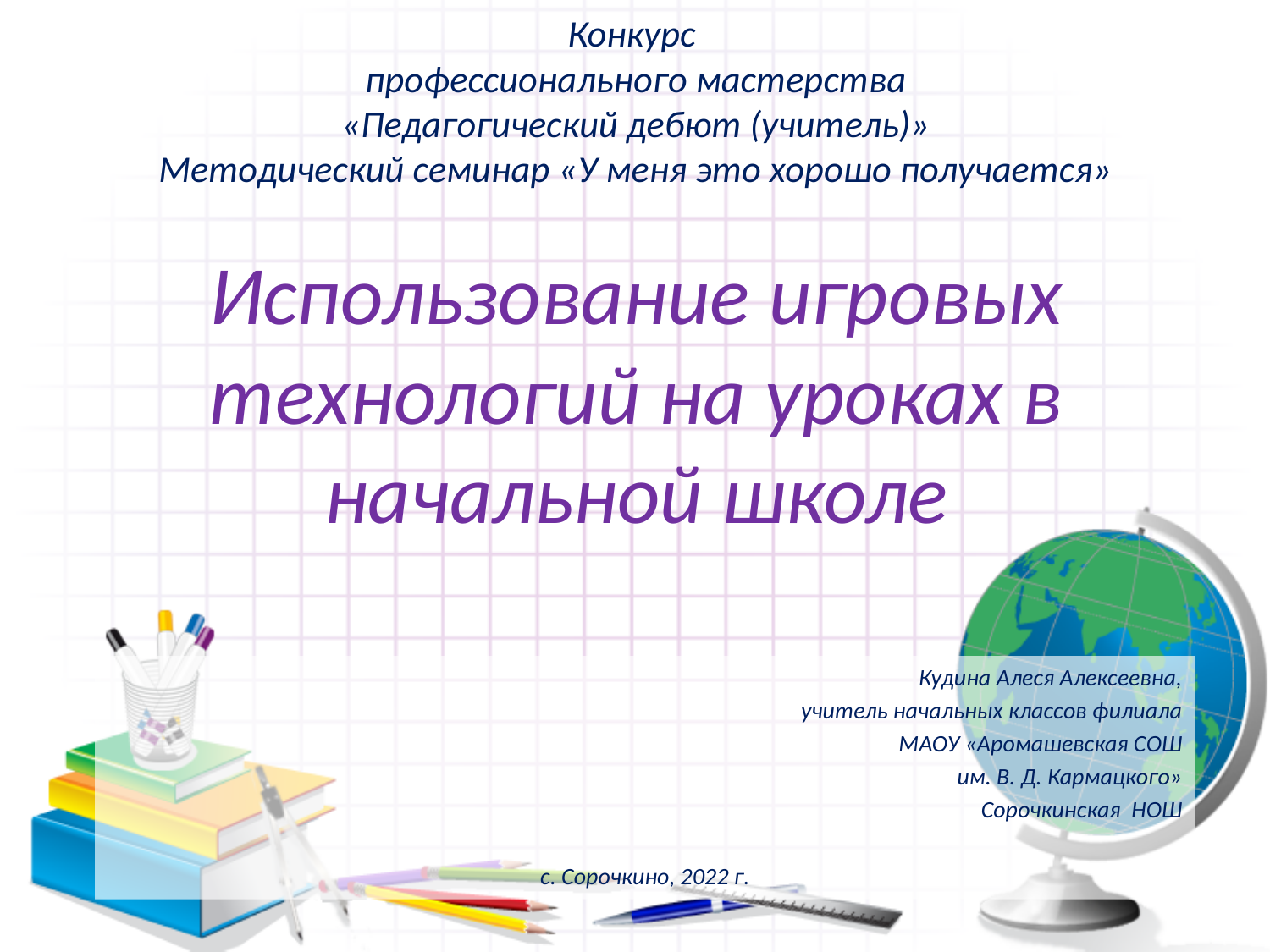

# Конкурс профессионального мастерства «Педагогический дебют (учитель)» Методический семинар «У меня это хорошо получается» Использование игровых технологий на уроках в начальной школе
 Кудина Алеся Алексеевна,
учитель начальных классов филиала
МАОУ «Аромашевская СОШ
 им. В. Д. Кармацкого»
Сорочкинская  НОШ

с. Сорочкино, 2022 г.